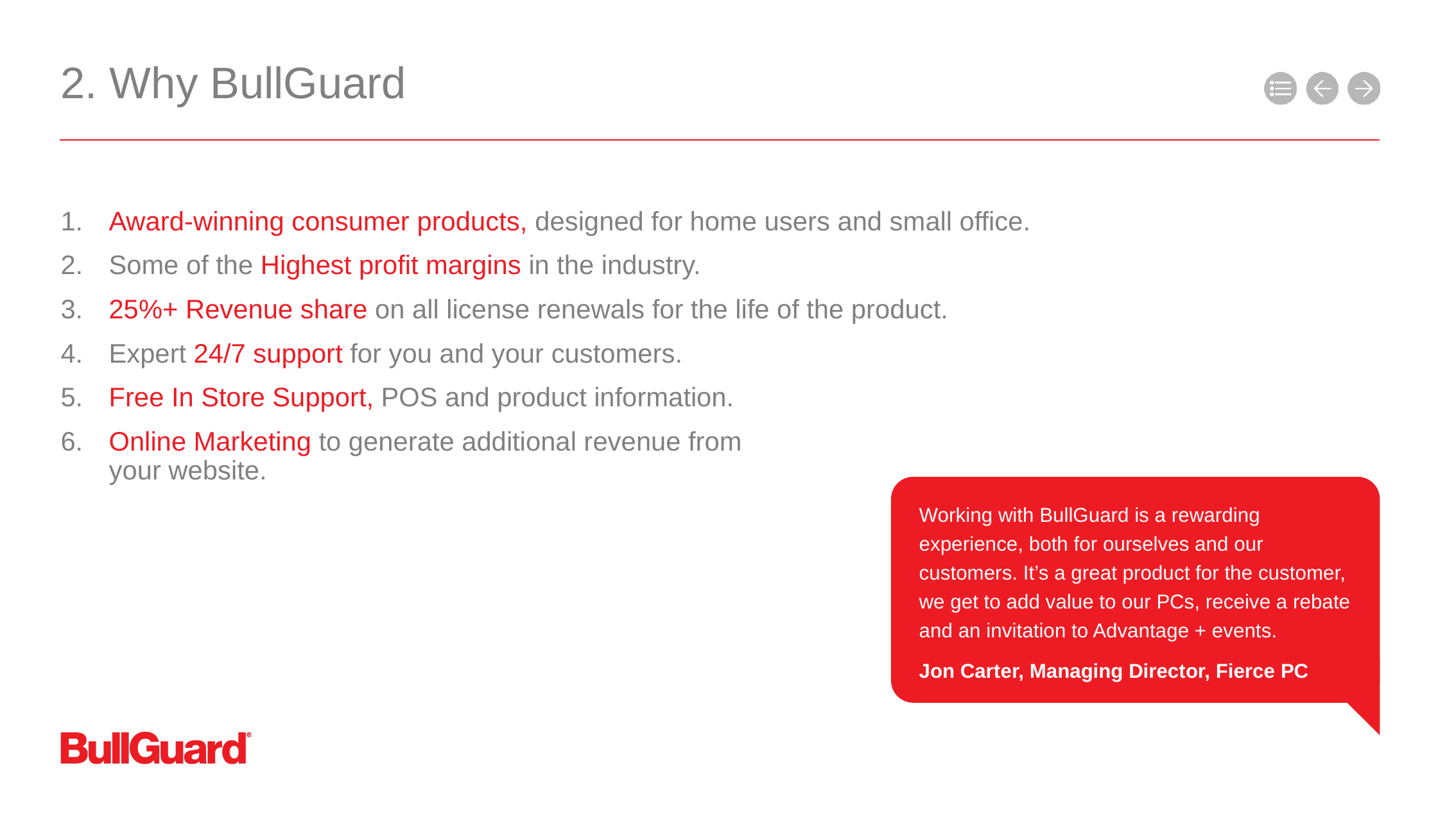

# 2. Why BullGuard
Award-winning consumer products, designed for home users and small office.
Some of the Highest profit margins in the industry.
25%+ Revenue share on all license renewals for the life of the product.
Expert 24/7 support for you and your customers.
Free In Store Support, POS and product information.
Online Marketing to generate additional revenue from
your website.

Working with BullGuard is a rewarding experience, both for ourselves and our customers. It’s a great product for the customer, we get to add value to our PCs, receive a rebate and an invitation to Advantage + events.
Jon Carter, Managing Director, Fierce PC